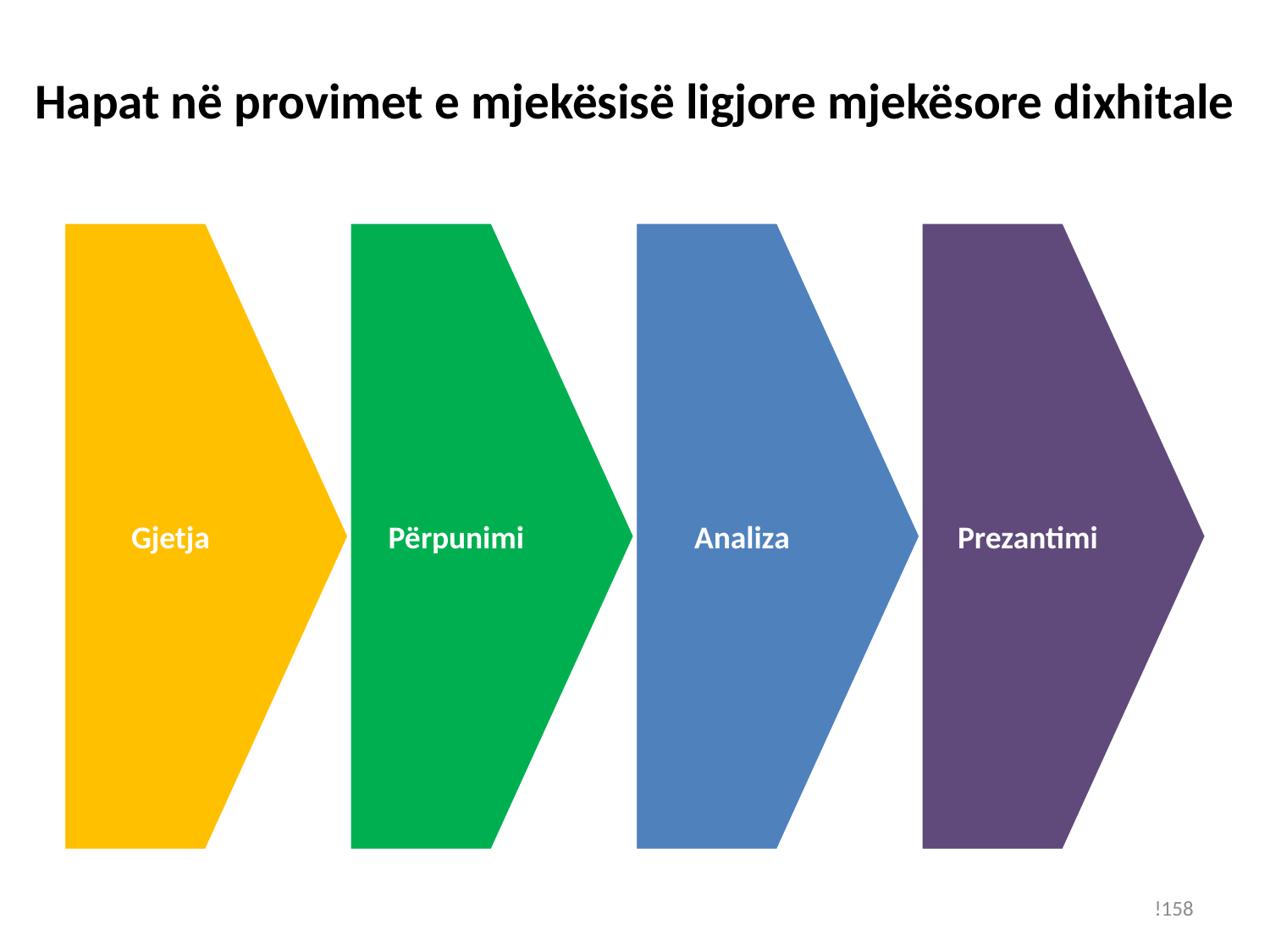

# Hapat në provimet e mjekësisë ligjore mjekësore dixhitale
Gjetja
Përpunimi
Analiza
Prezantimi
!158